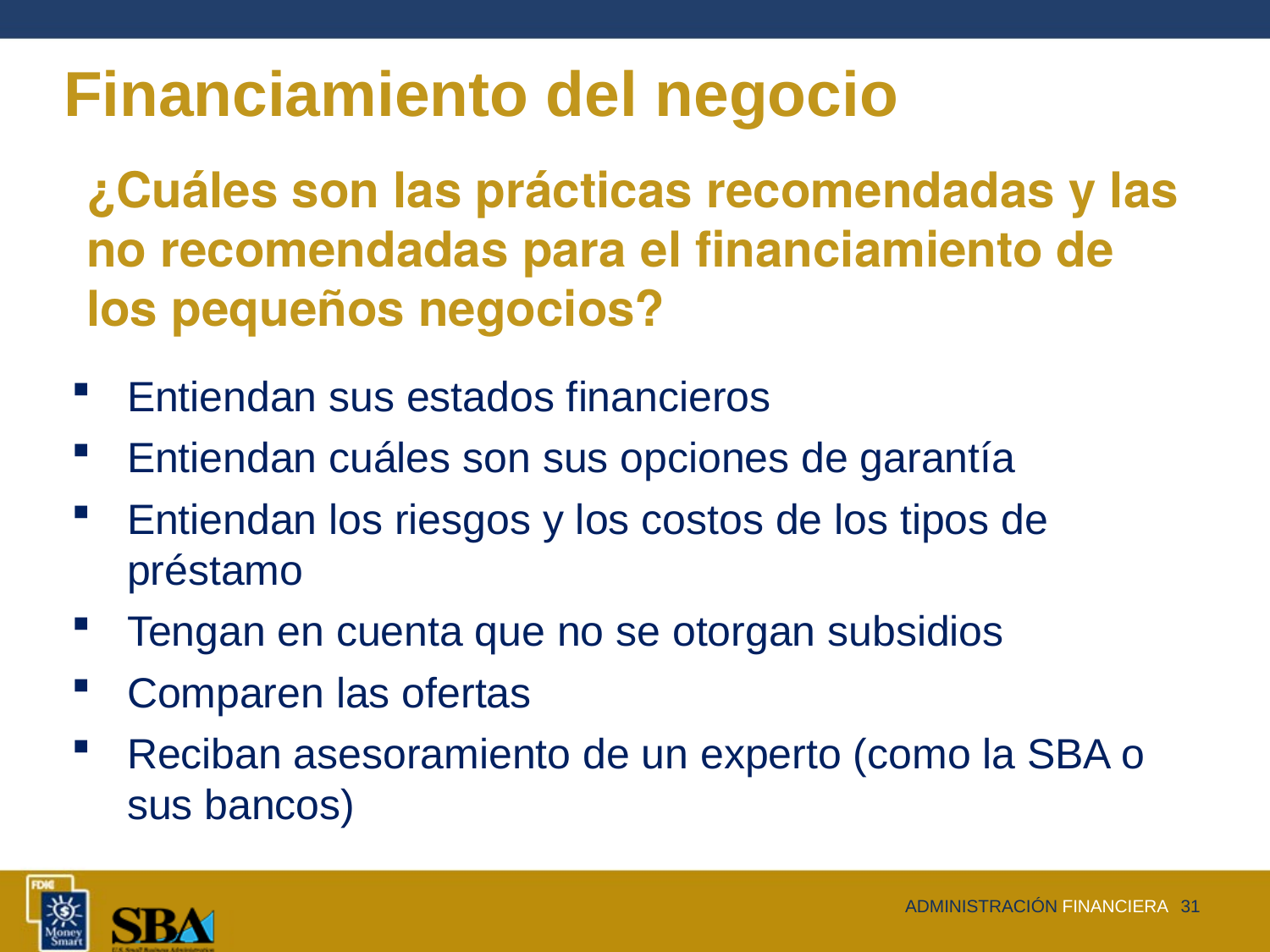

# Financiamiento del negocio
¿Cuáles son las prácticas recomendadas y las no recomendadas para el financiamiento de los pequeños negocios?
Entiendan sus estados financieros
Entiendan cuáles son sus opciones de garantía
Entiendan los riesgos y los costos de los tipos de préstamo
Tengan en cuenta que no se otorgan subsidios
Comparen las ofertas
Reciban asesoramiento de un experto (como la SBA o sus bancos)